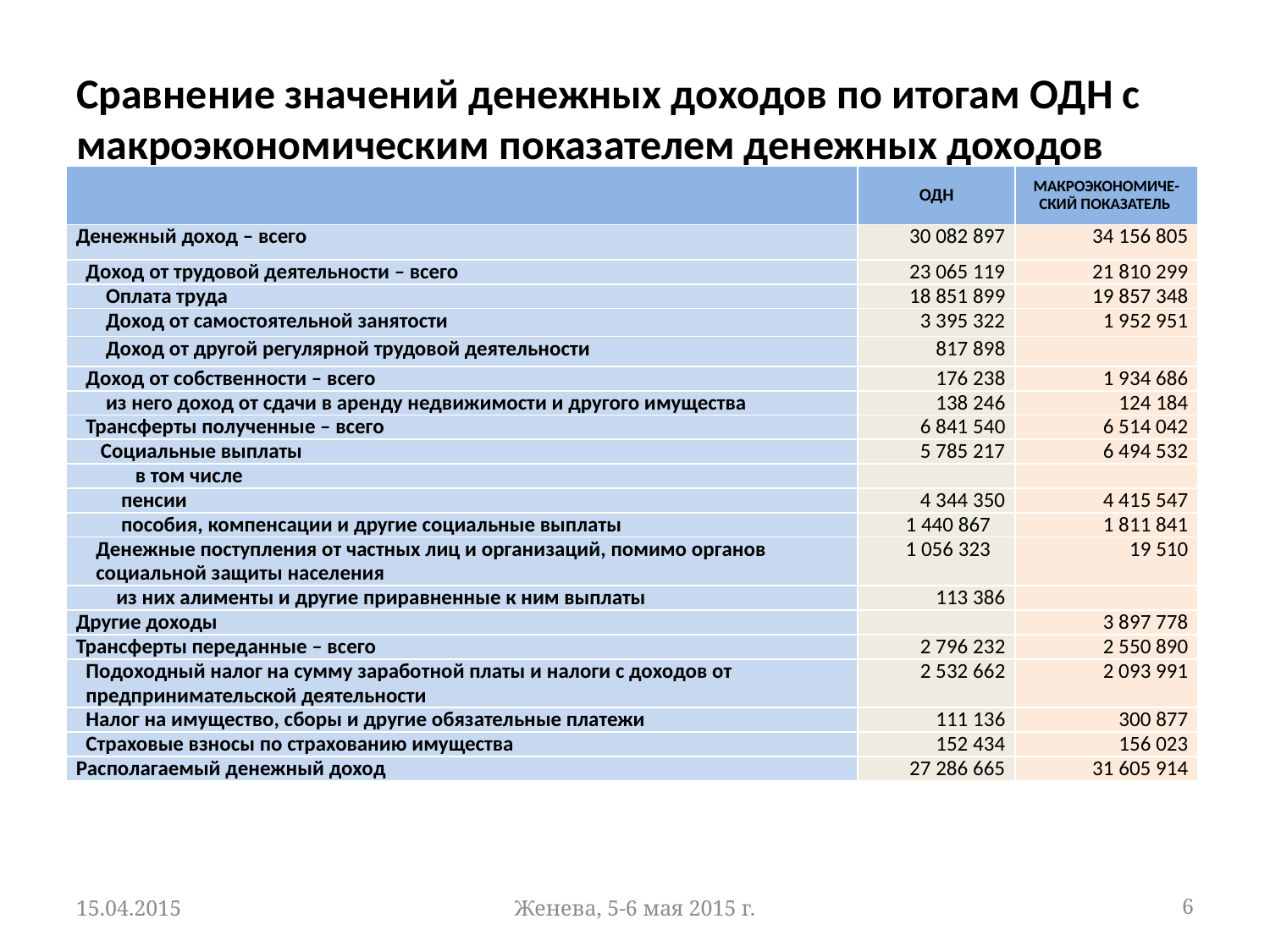

# Сравнение значений денежных доходов по итогам ОДН с макроэкономическим показателем денежных доходов
|  | ОДН | МАКРОЭКОНОМИЧЕ-СКИЙ ПОКАЗАТЕЛЬ |
| --- | --- | --- |
| Денежный доход – всего | 30 082 897 | 34 156 805 |
| Доход от трудовой деятельности – всего | 23 065 119 | 21 810 299 |
| Оплата труда | 18 851 899 | 19 857 348 |
| Доход от самостоятельной занятости | 3 395 322 | 1 952 951 |
| Доход от другой регулярной трудовой деятельности | 817 898 |  |
| Доход от собственности – всего | 176 238 | 1 934 686 |
| из него доход от сдачи в аренду недвижимости и другого имущества | 138 246 | 124 184 |
| Трансферты полученные – всего | 6 841 540 | 6 514 042 |
| Социальные выплаты | 5 785 217 | 6 494 532 |
| в том числе |  |  |
| пенсии | 4 344 350 | 4 415 547 |
| пособия, компенсации и другие социальные выплаты | 1 440 867 | 1 811 841 |
| Денежные поступления от частных лиц и организаций, помимо органов социальной защиты населения | 1 056 323 | 19 510 |
| из них алименты и другие приравненные к ним выплаты | 113 386 |  |
| Другие доходы |  | 3 897 778 |
| Трансферты переданные – всего | 2 796 232 | 2 550 890 |
| Подоходный налог на сумму заработной платы и налоги с доходов от предпринимательской деятельности | 2 532 662 | 2 093 991 |
| Налог на имущество, сборы и другие обязательные платежи | 111 136 | 300 877 |
| Страховые взносы по страхованию имущества | 152 434 | 156 023 |
| Располагаемый денежный доход | 27 286 665 | 31 605 914 |
15.04.2015
Женева, 5-6 мая 2015 г.
6